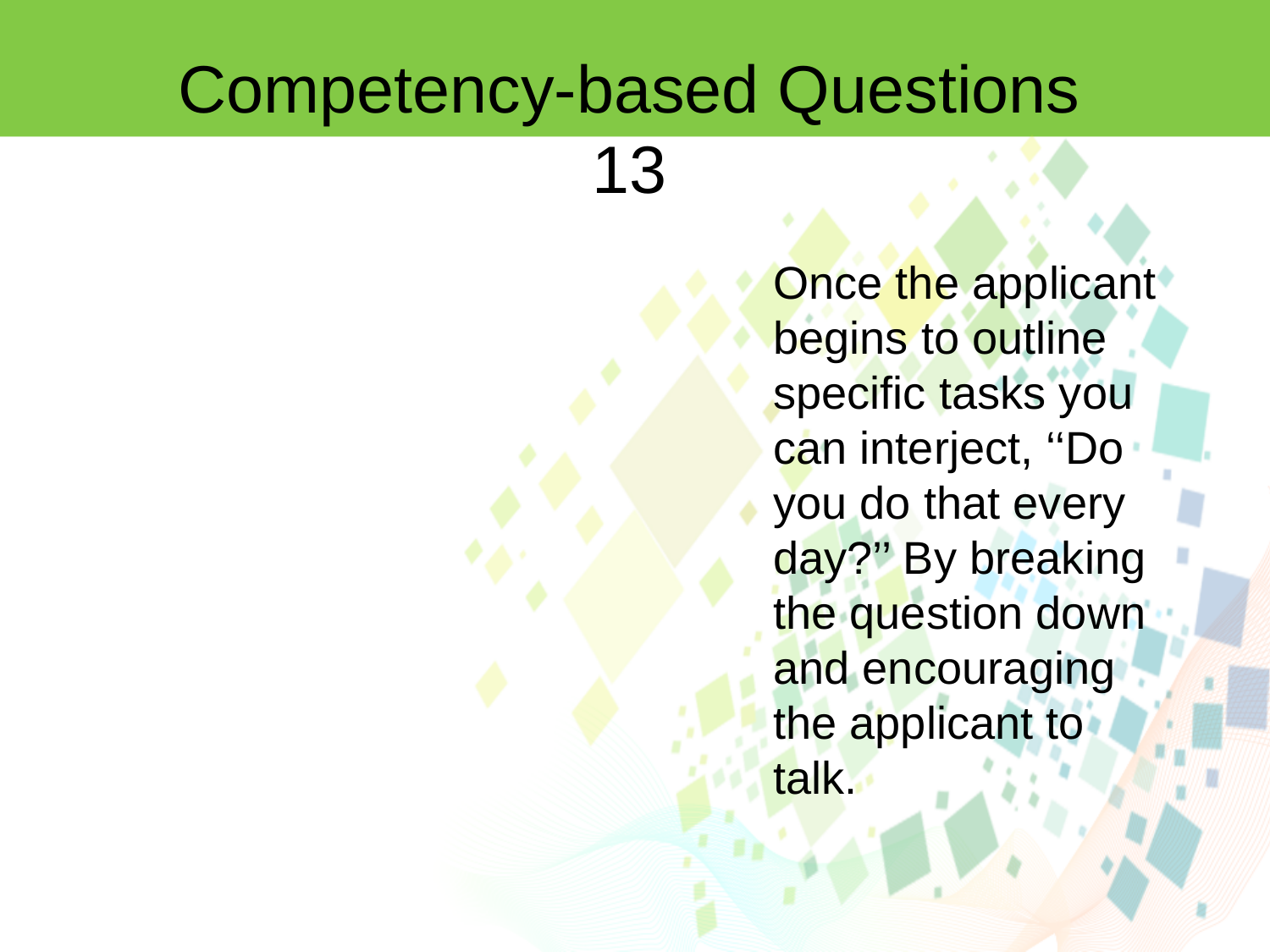

Competency-based Questions 13
Once the applicant begins to outline specific tasks you can interject, ‘‘Do you do that every day?’’ By breaking the question down and encouraging the applicant to
talk.